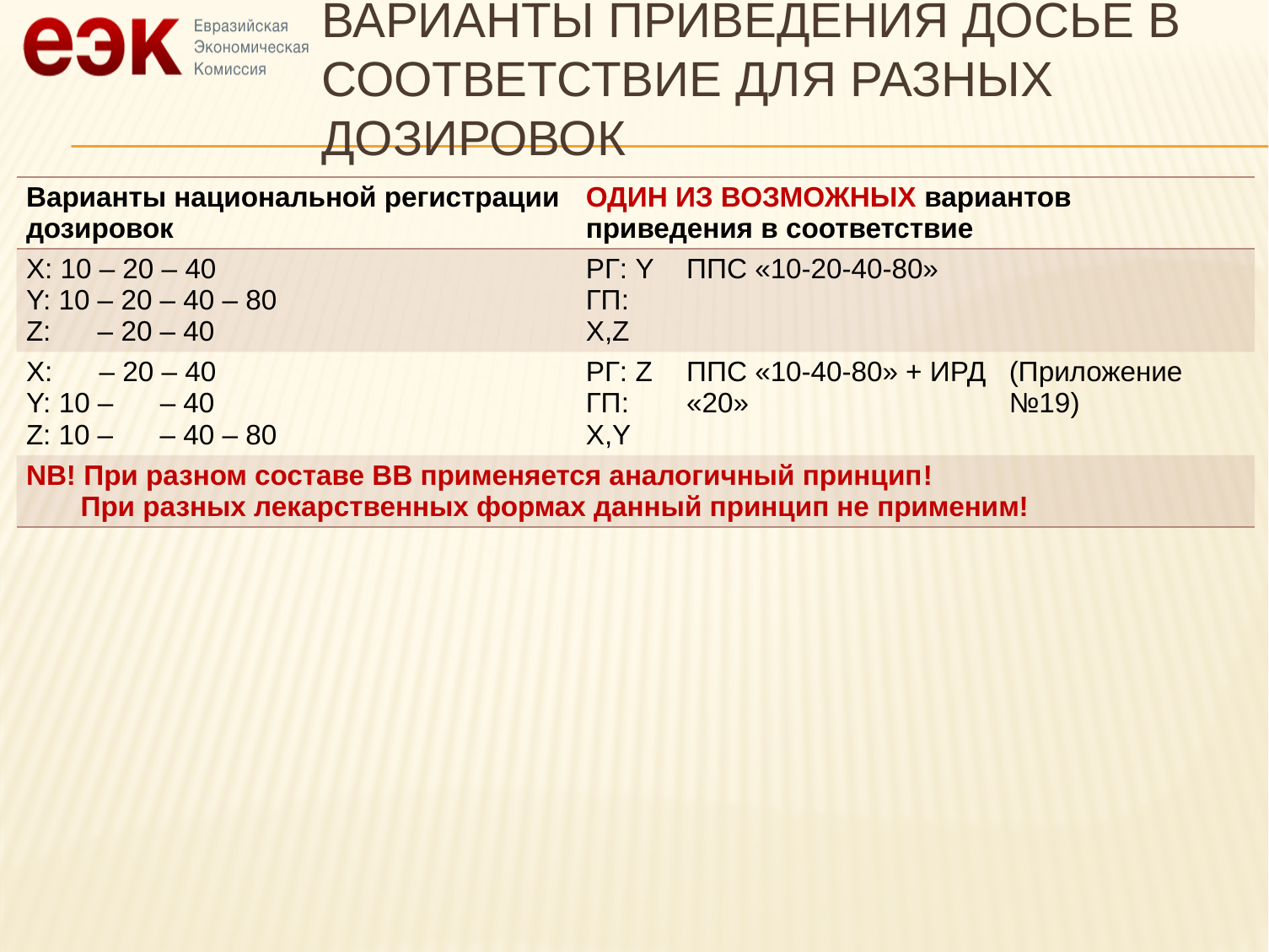

# Варианты приведения досье в соответствие для разных дозировок
| Варианты национальной регистрации дозировок | ОДИН ИЗ ВОЗМОЖНЫХ вариантов приведения в соответствие |  |  |
| --- | --- | --- | --- |
| X: 10 – 20 – 40 Y: 10 – 20 – 40 – 80 Z: – 20 – 40 | РГ: Y ГП: X,Z | ППС «10-20-40-80» |  |
| X: – 20 – 40 Y: 10 – – 40 Z: 10 – – 40 – 80 | РГ: Z ГП: X,Y | ППС «10-40-80» + ИРД «20» | (Приложение №19) |
| NB! При разном составе ВВ применяется аналогичный принцип! При разных лекарственных формах данный принцип не применим! |  |  |  |